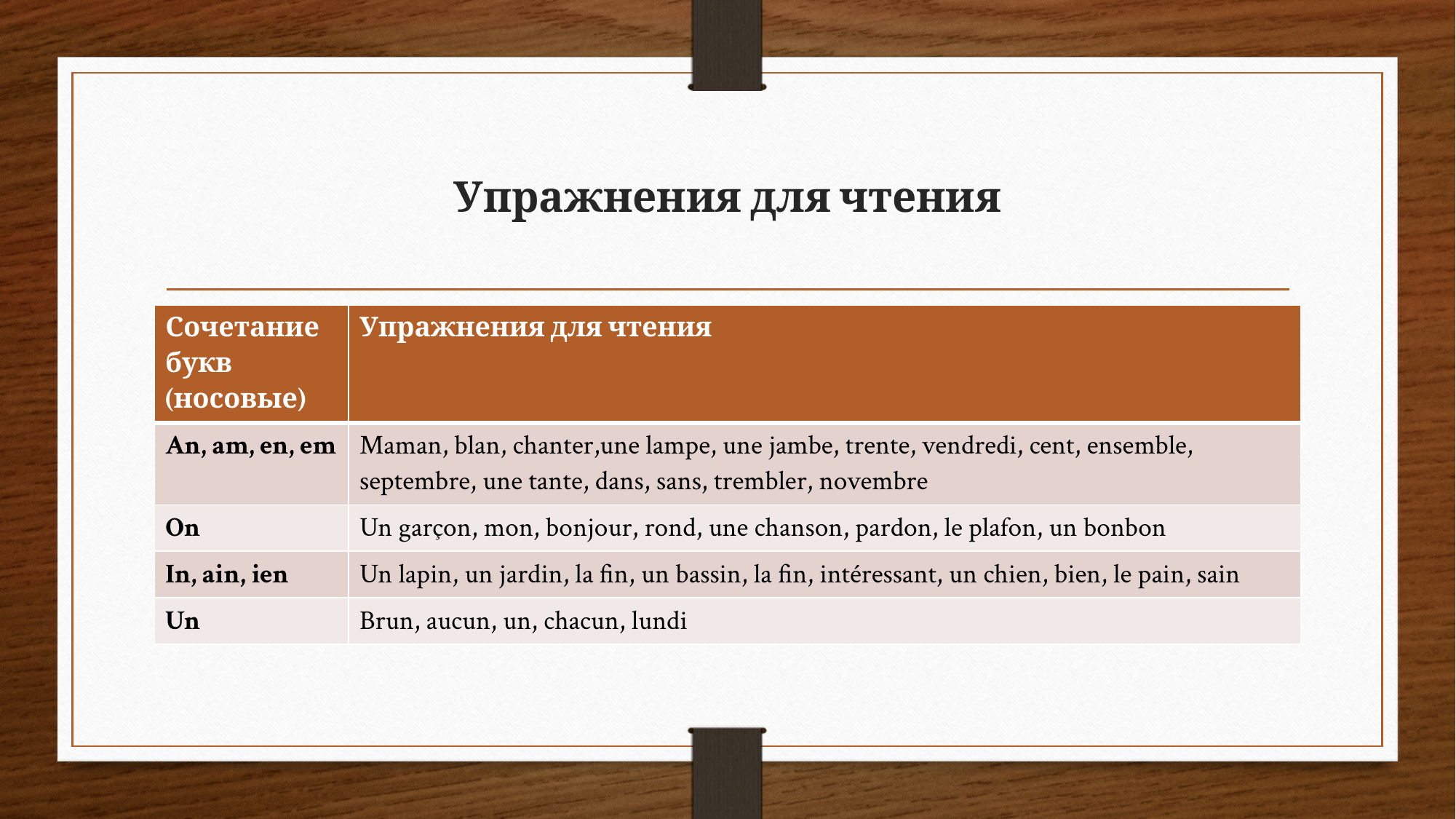

# Упражнения для чтения
| Сочетание букв (носовые) | Упражнения для чтения |
| --- | --- |
| An, am, en, em | Maman, blan, chanter,une lampe, une jambe, trente, vendredi, cent, ensemble, septembre, une tante, dans, sans, trembler, novembre |
| On | Un garçon, mon, bonjour, rond, une chanson, pardon, le plafon, un bonbon |
| In, ain, ien | Un lapin, un jardin, la fin, un bassin, la fin, intéressant, un chien, bien, le pain, sain |
| Un | Brun, aucun, un, chacun, lundi |